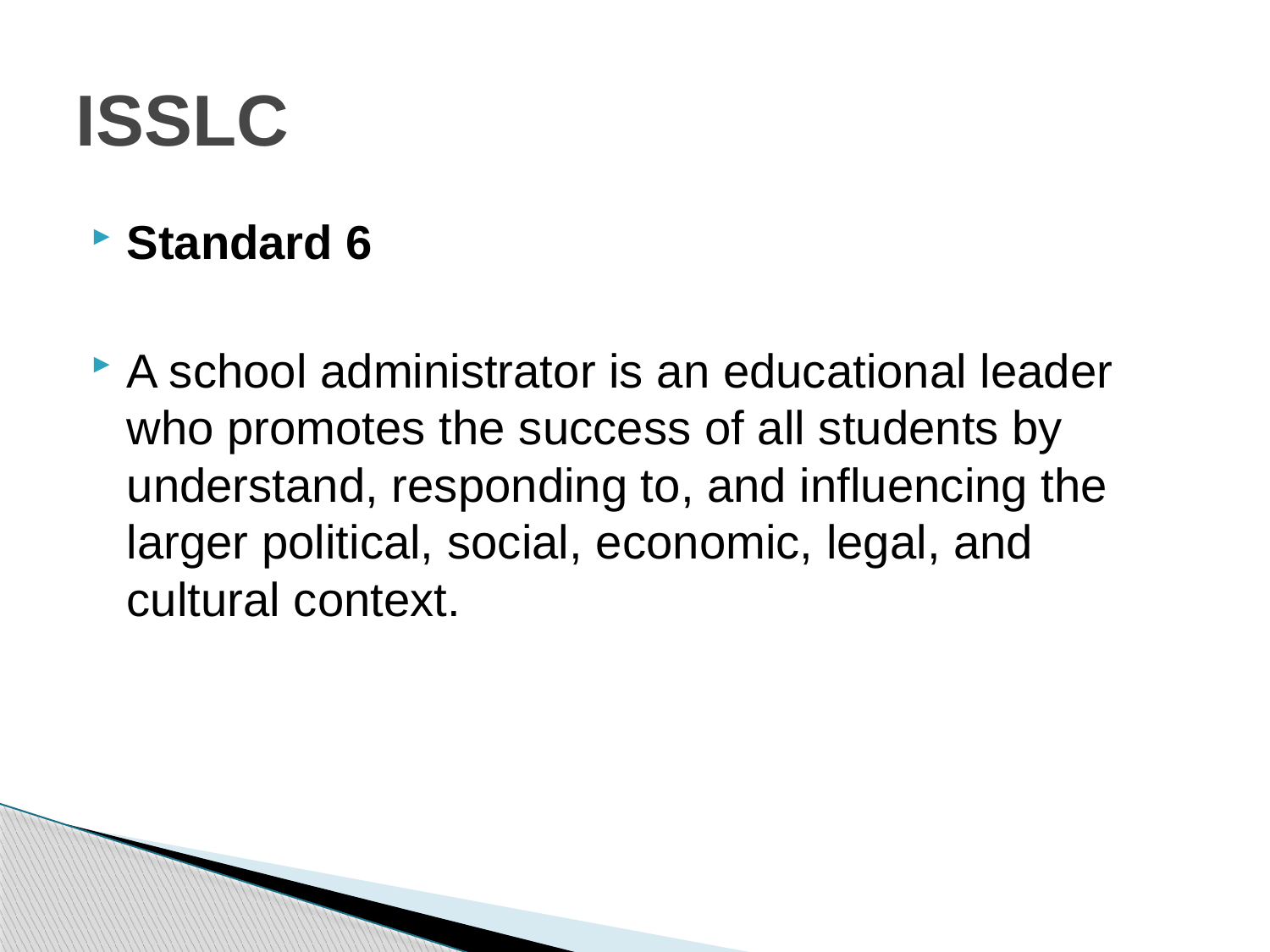

# ISSLC
Standard 6

A school administrator is an educational leader who promotes the success of all students by understand, responding to, and influencing the larger political, social, economic, legal, and cultural context.